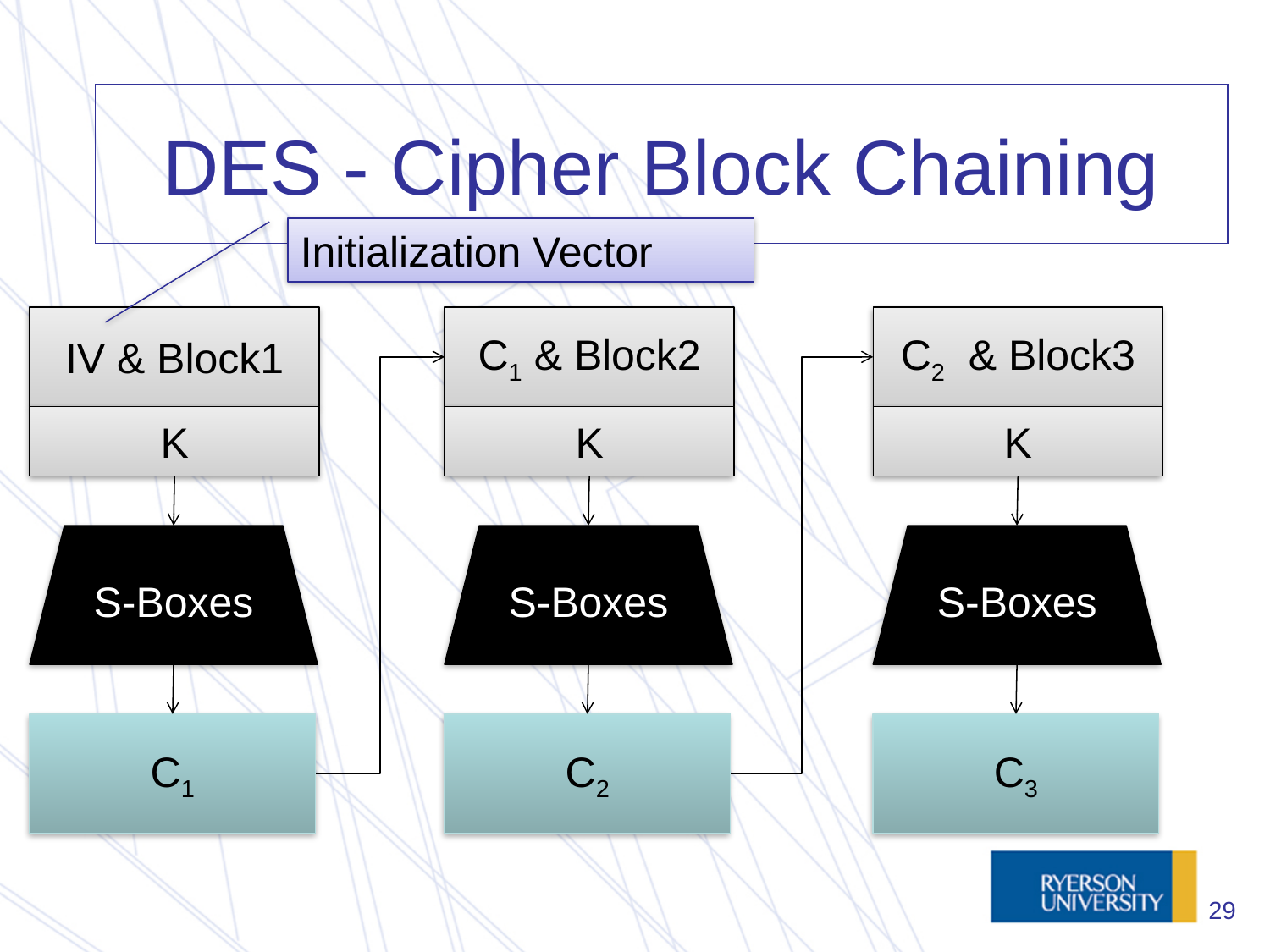

# DES - Cipher Block Chaining
Initialization Vector
IV & Block1
C1 & Block2
C2  & Block3
K
K
K
S-Boxes
S-Boxes
S-Boxes
C1
C2
C3
29